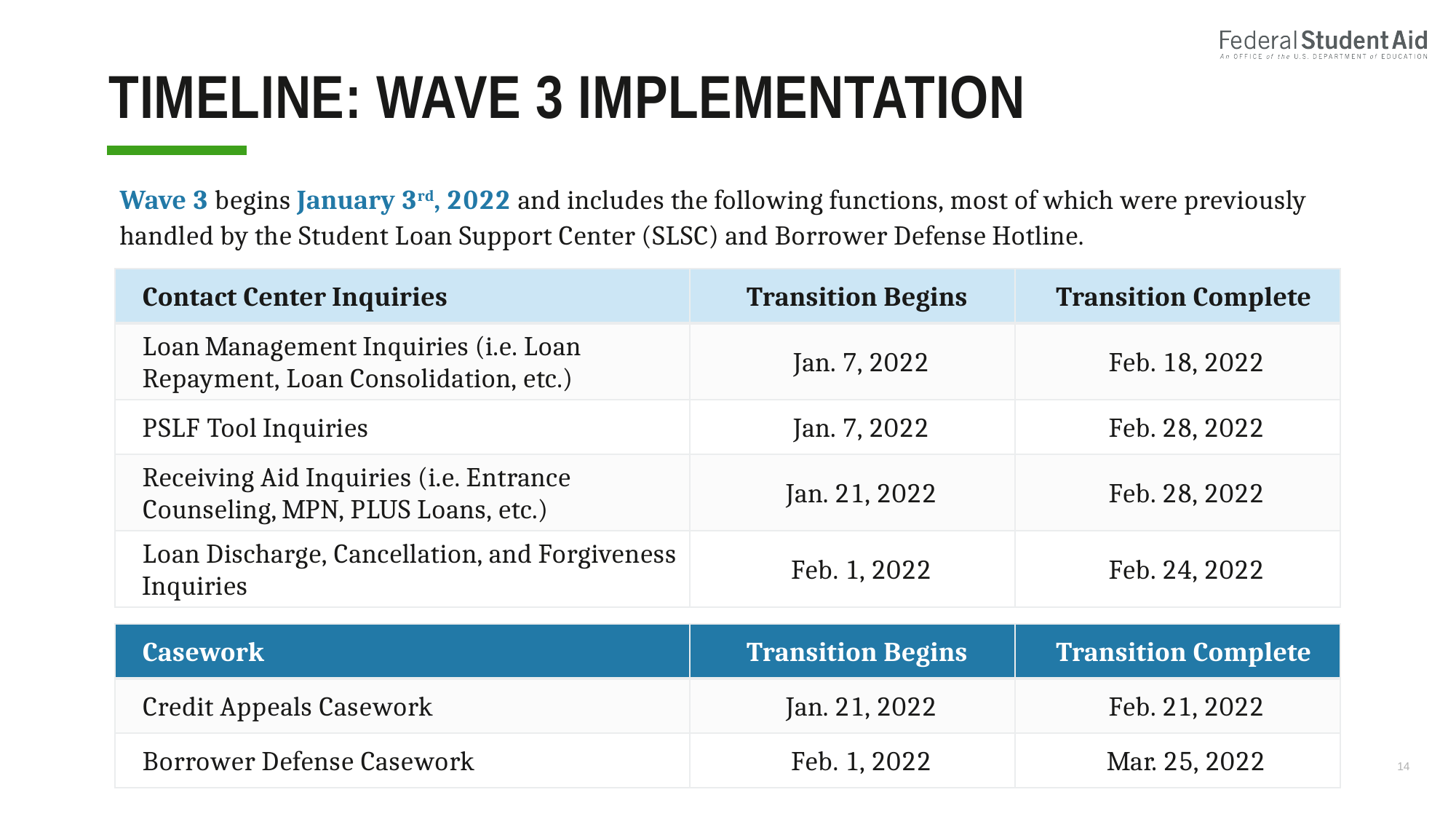

# TimeLine: Wave 3 Implementation
Wave 3 begins January 3rd, 2022 and includes the following functions, most of which were previously handled by the Student Loan Support Center (SLSC) and Borrower Defense Hotline.
| Contact Center Inquiries | Transition Begins | Transition Complete |
| --- | --- | --- |
| Loan Management Inquiries (i.e. Loan Repayment, Loan Consolidation, etc.) | Jan. 7, 2022 | Feb. 18, 2022 |
| PSLF Tool Inquiries | Jan. 7, 2022 | Feb. 28, 2022 |
| Receiving Aid Inquiries (i.e. Entrance Counseling, MPN, PLUS Loans, etc.) | Jan. 21, 2022 | Feb. 28, 2022 |
| Loan Discharge, Cancellation, and Forgiveness Inquiries | Feb. 1, 2022 | Feb. 24, 2022 |
| Casework | Transition Begins | Transition Complete |
| --- | --- | --- |
| Credit Appeals Casework | Jan. 21, 2022 | Feb. 21, 2022 |
| Borrower Defense Casework | Feb. 1, 2022 | Mar. 25, 2022 |
14